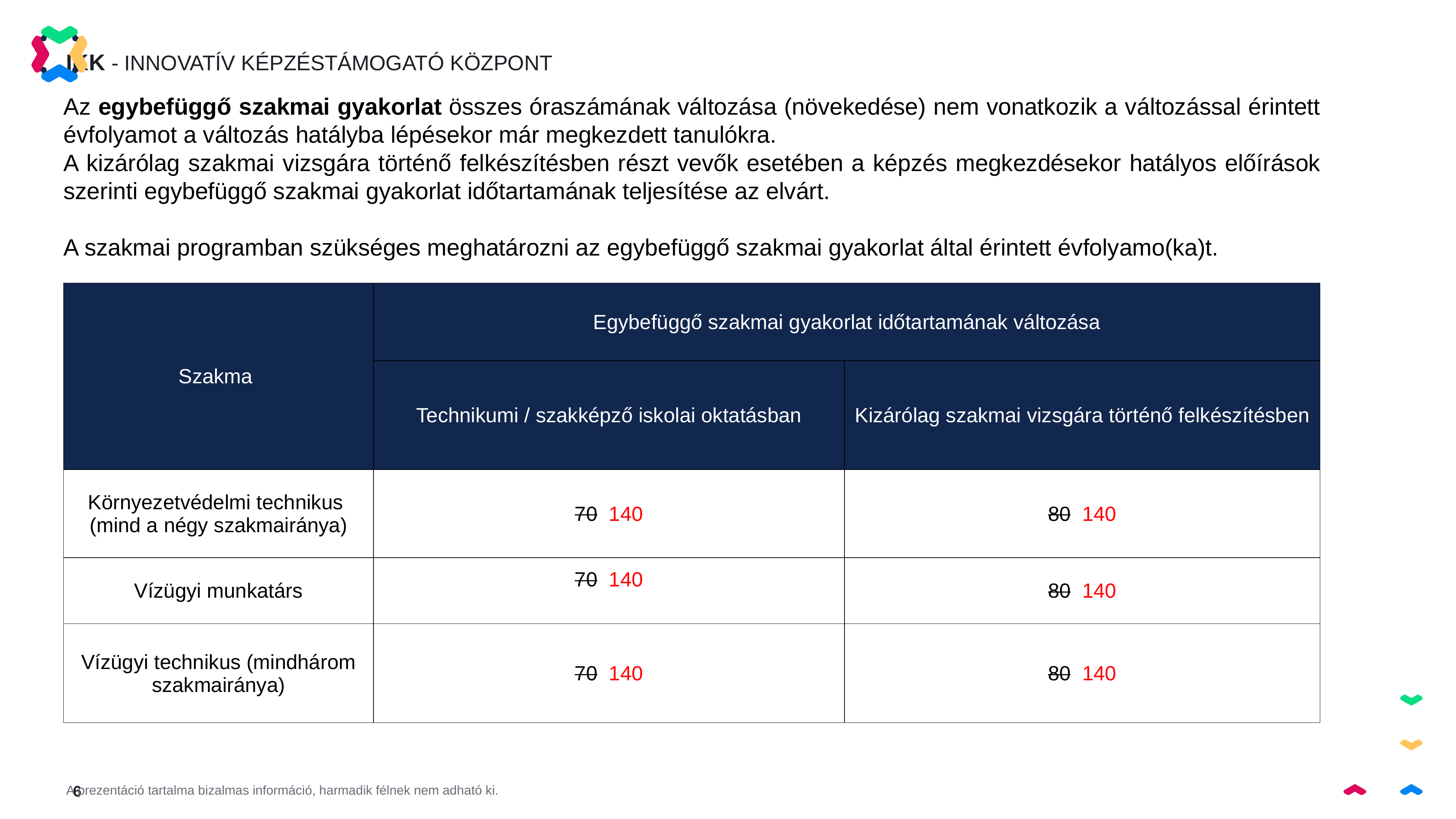

Az egybefüggő szakmai gyakorlat összes óraszámának változása (növekedése) nem vonatkozik a változással érintett évfolyamot a változás hatályba lépésekor már megkezdett tanulókra.
A kizárólag szakmai vizsgára történő felkészítésben részt vevők esetében a képzés megkezdésekor hatályos előírások szerinti egybefüggő szakmai gyakorlat időtartamának teljesítése az elvárt.

A szakmai programban szükséges meghatározni az egybefüggő szakmai gyakorlat által érintett évfolyamo(ka)t.

| Szakma | Egybefüggő szakmai gyakorlat időtartamának változása |  |
| --- | --- | --- |
|  | Technikumi / szakképző iskolai oktatásban | Kizárólag szakmai vizsgára történő felkészítésben |
| Környezetvédelmi technikus (mind a négy szakmairánya) | 70 140 | 80 140 |
| Vízügyi munkatárs | 70 140 | 80 140 |
| Vízügyi technikus (mindhárom szakmairánya) | 70 140 | 80 140 |